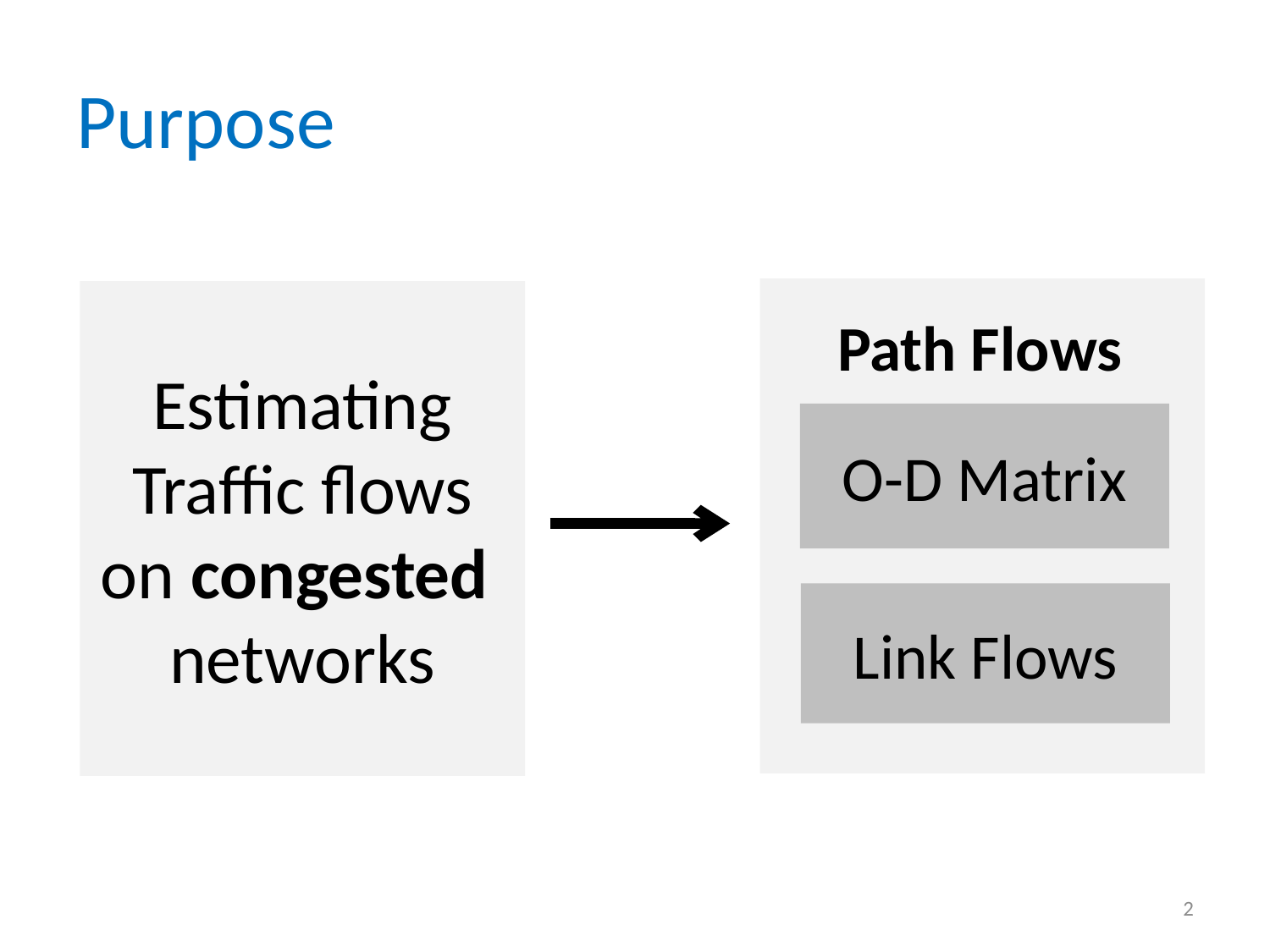

# Purpose

Path Flows
O-D Matrix
Link Flows
Estimating Traffic flows on congested  networks
2